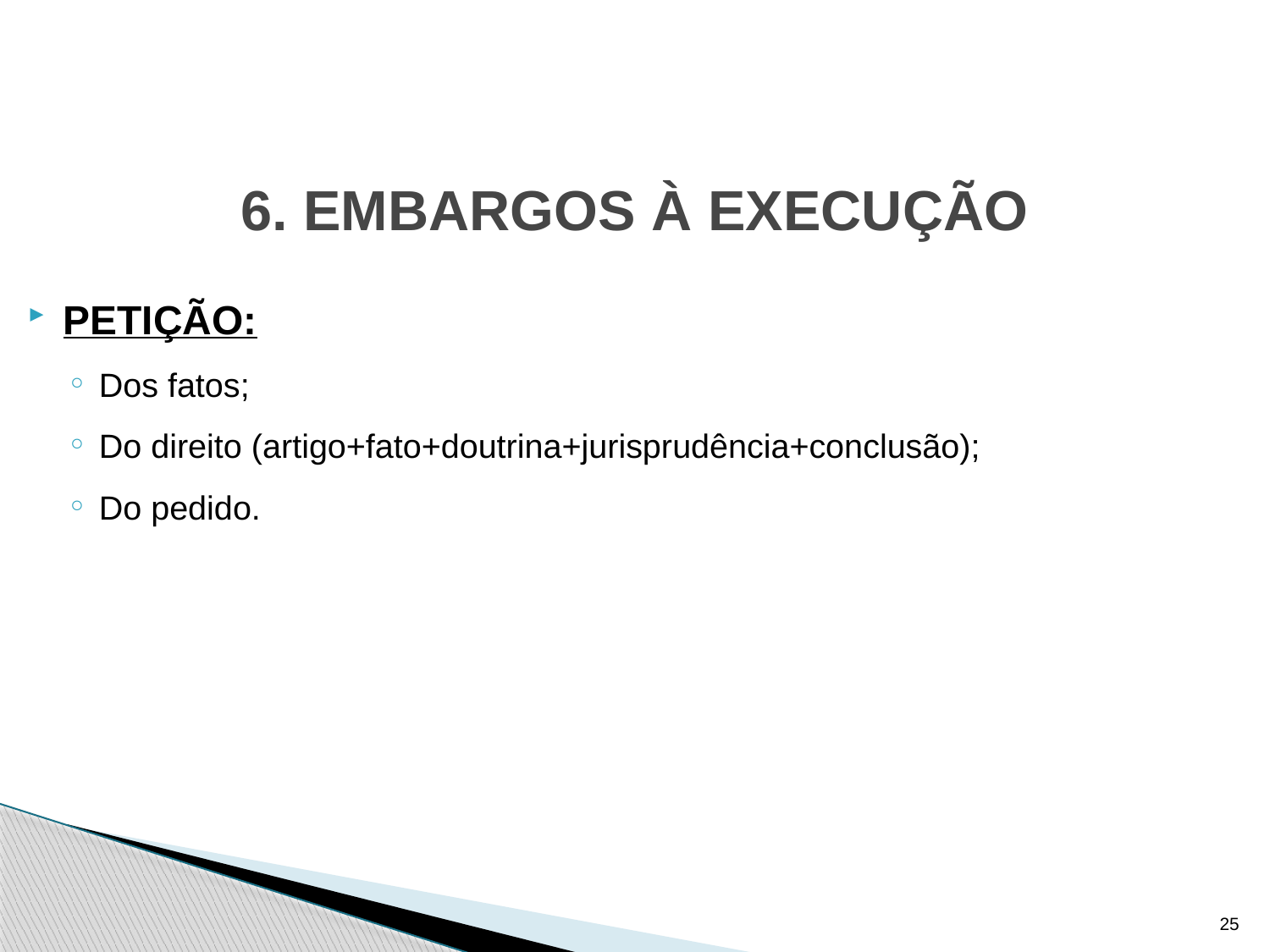

# 6. EMBARGOS À EXECUÇÃO
PETIÇÃO:
Dos fatos;
Do direito (artigo+fato+doutrina+jurisprudência+conclusão);
Do pedido.

25